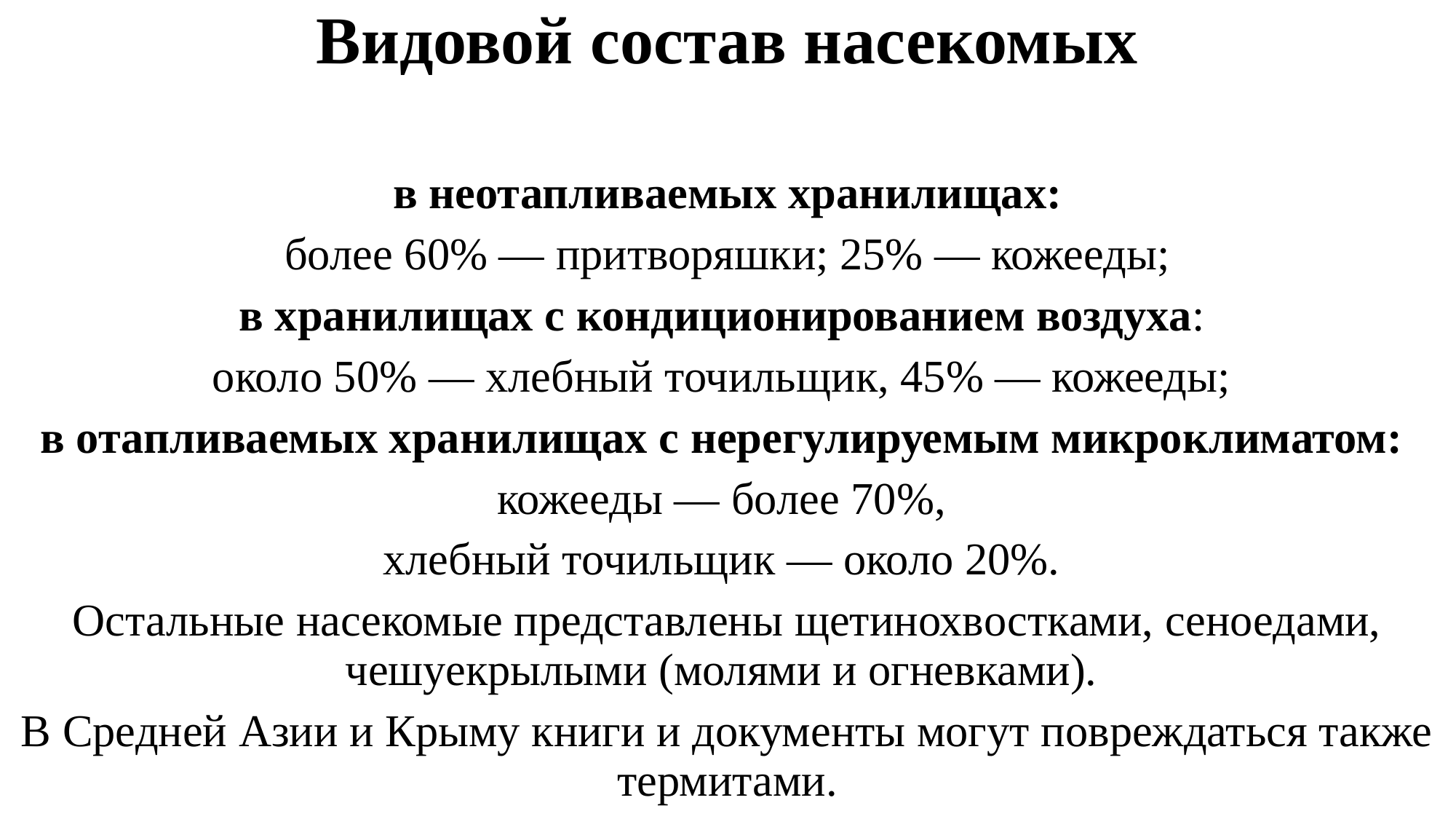

Видовой состав насекомых

в неотапливаемых хранилищах:
 более 60% — притворяшки; 25% — кожееды;
в хранилищах с кондиционированием воздуха:
около 50% — хлебный точильщик, 45% — кожееды;
в отапливаемых хранилищах с нерегулируемым микроклиматом:
кожееды — более 70%,
хлебный точильщик — около 20%.
Остальные насекомые представлены щетинохвостками, сеноедами, чешуекрылыми (молями и огневками).
В Средней Азии и Крыму книги и документы могут повреждаться также термитами.